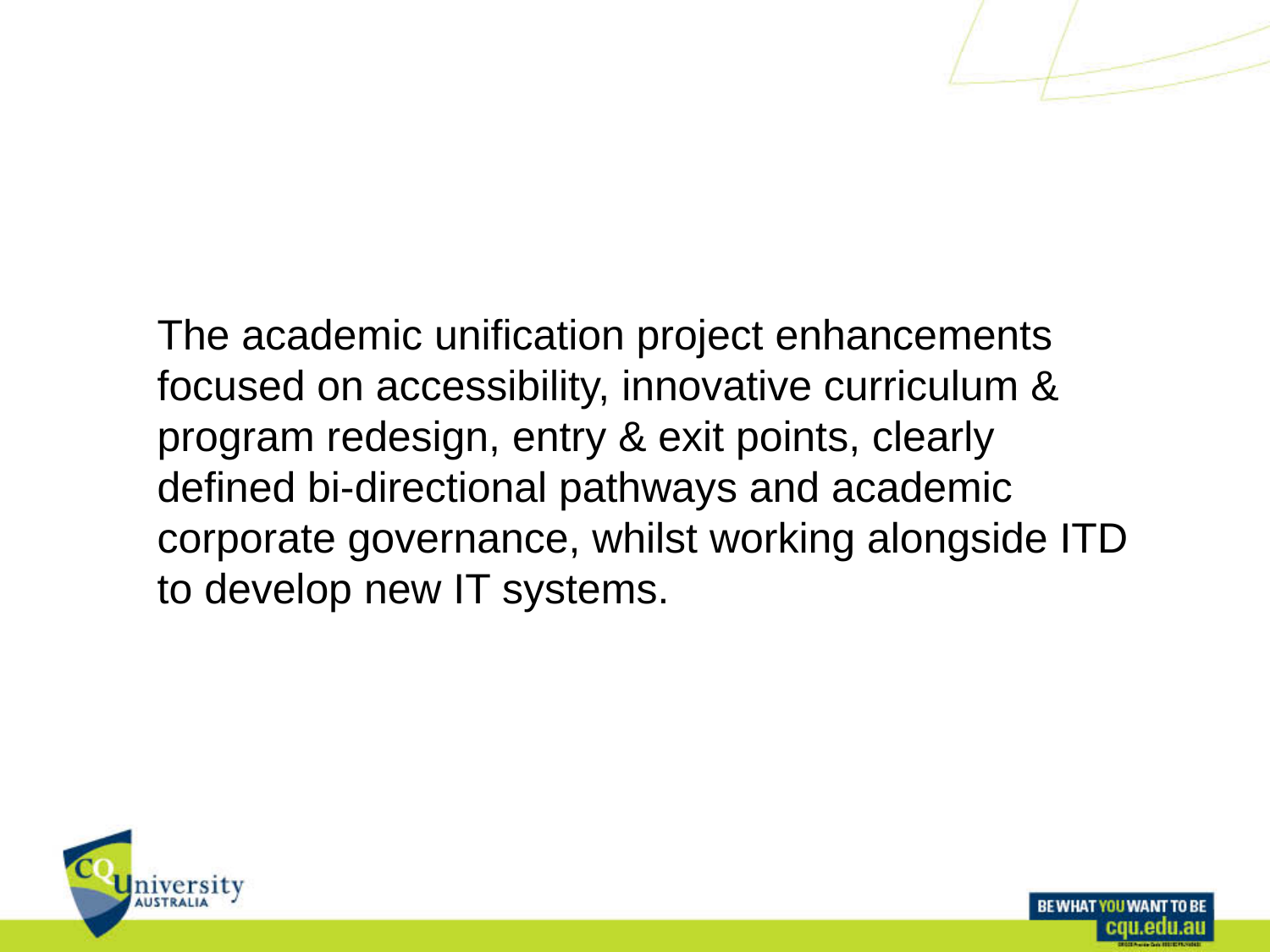

The academic unification project enhancements focused on accessibility, innovative curriculum & program redesign, entry & exit points, clearly defined bi-directional pathways and academic corporate governance, whilst working alongside ITD to develop new IT systems.